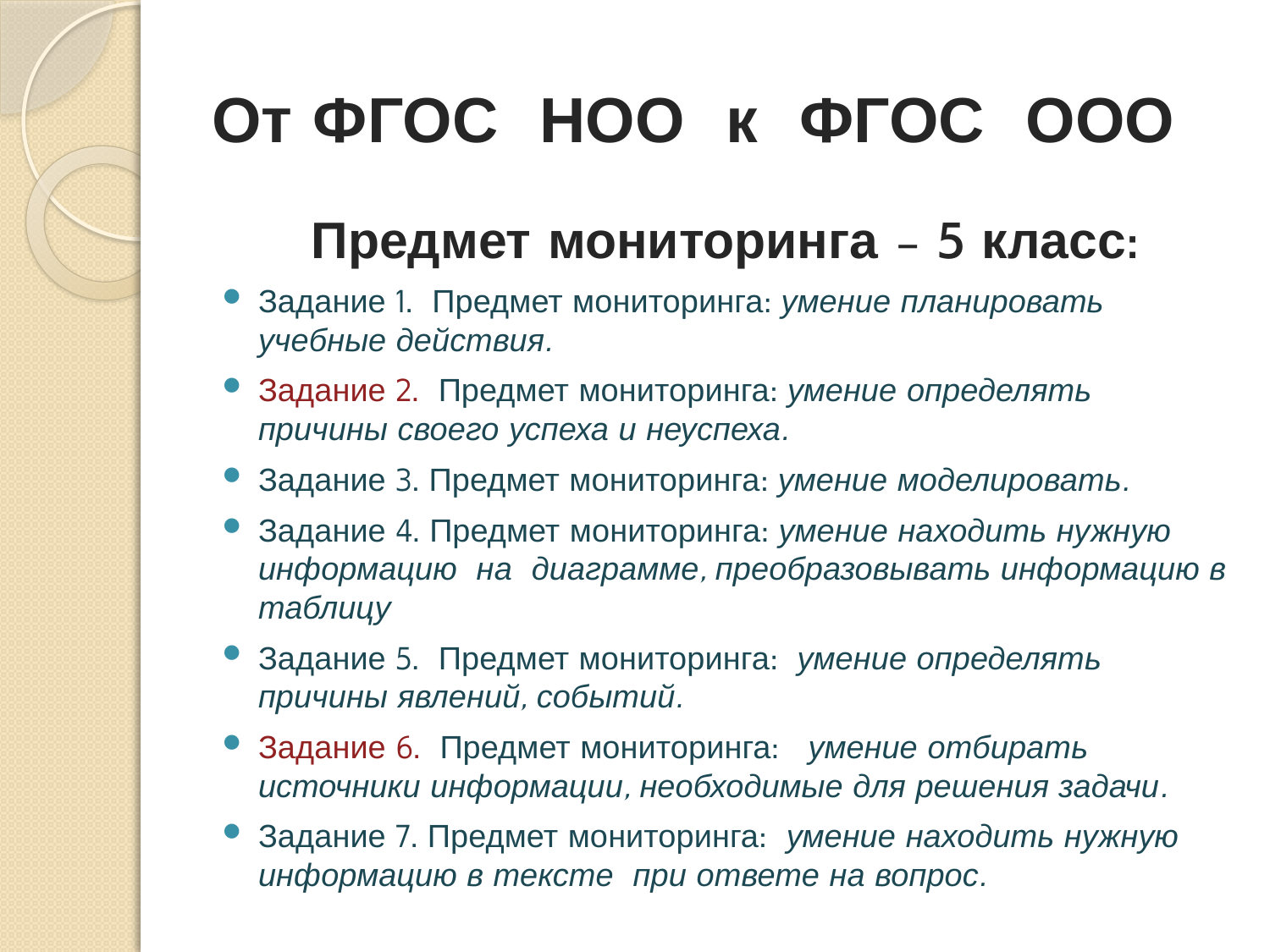

# От ФГОС  НОО  к  ФГОС  ООО
Предмет мониторинга – 5 класс:
Задание 1.  Предмет мониторинга: умение планировать учебные действия.
Задание 2.  Предмет мониторинга: умение определять причины своего успеха и неуспеха.
Задание 3. Предмет мониторинга: умение моделировать.
Задание 4. Предмет мониторинга: умение находить нужную информацию  на  диаграмме, преобразовывать информацию в таблицу
Задание 5.  Предмет мониторинга:  умение определять причины явлений, событий.
Задание 6.  Предмет мониторинга:   умение отбирать источники информации, необходимые для решения задачи.
Задание 7. Предмет мониторинга:  умение находить нужную информацию в тексте  при ответе на вопрос.